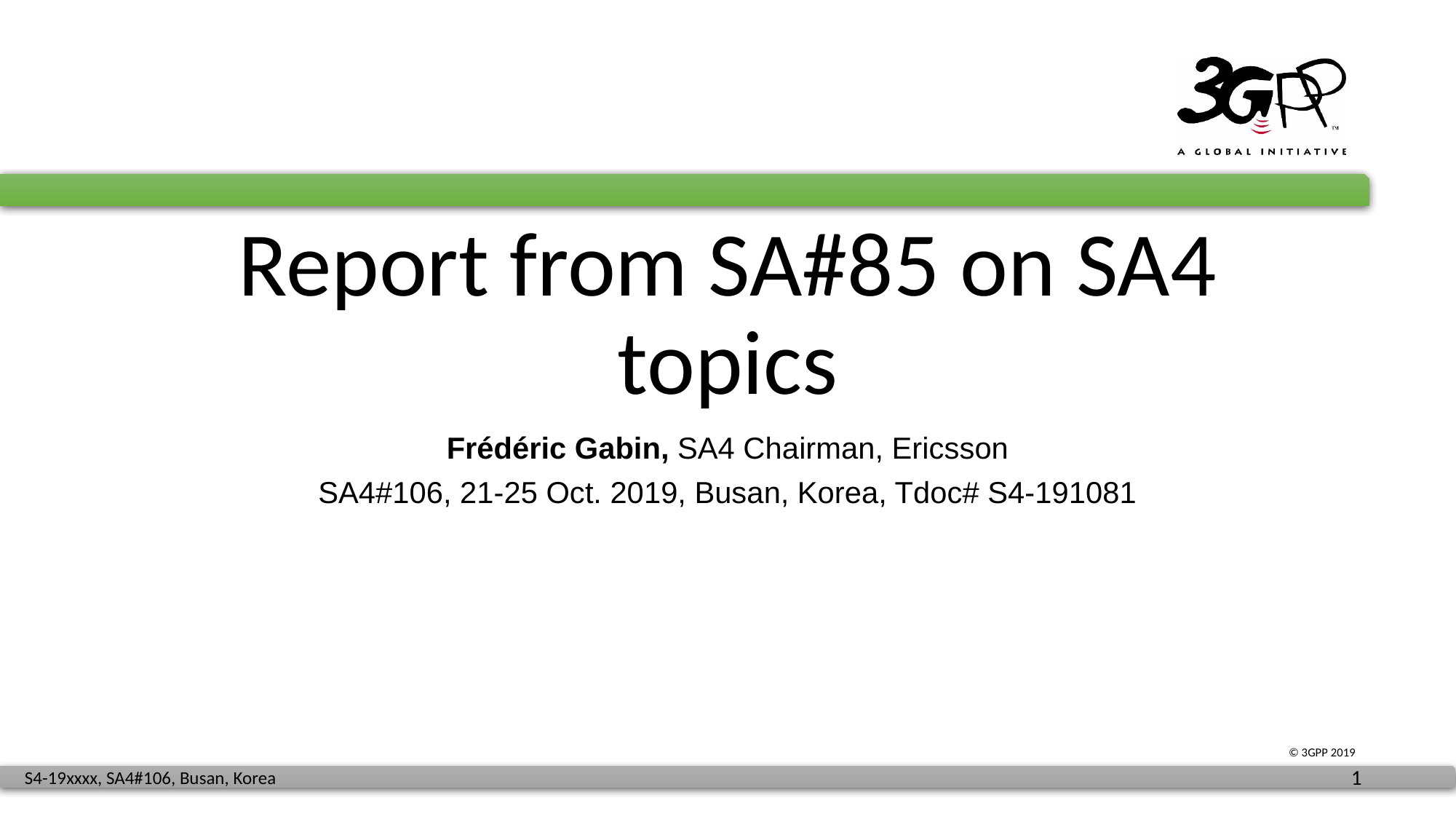

# Report from SA#85 on SA4 topics
Frédéric Gabin, SA4 Chairman, Ericsson
SA4#106, 21-25 Oct. 2019, Busan, Korea, Tdoc# S4-191081